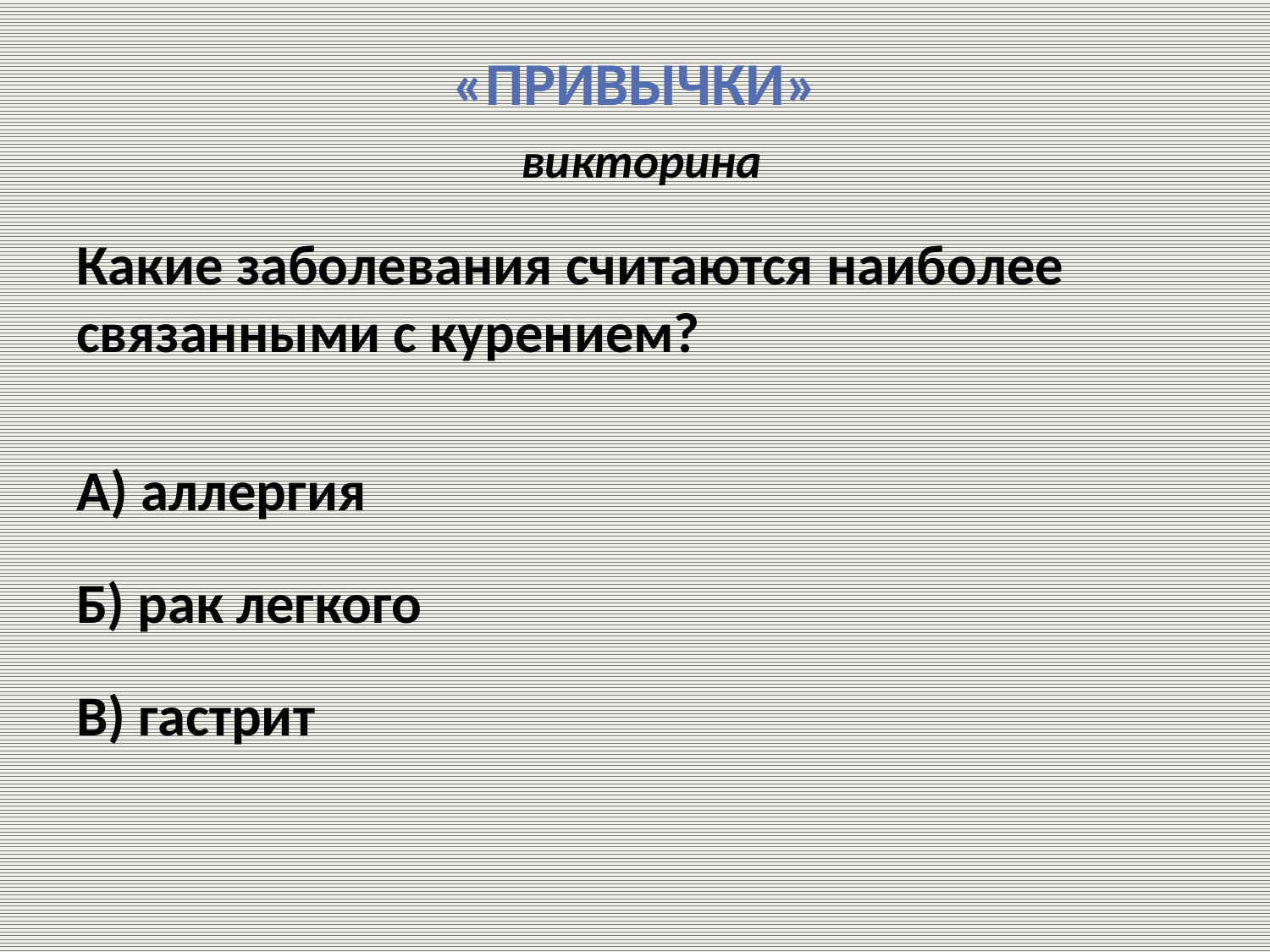

# «ПРИВЫЧКИ» викторина
Какие заболевания считаются наиболее связанными с курением?

А) аллергия
Б) рак легкого
В) гастрит